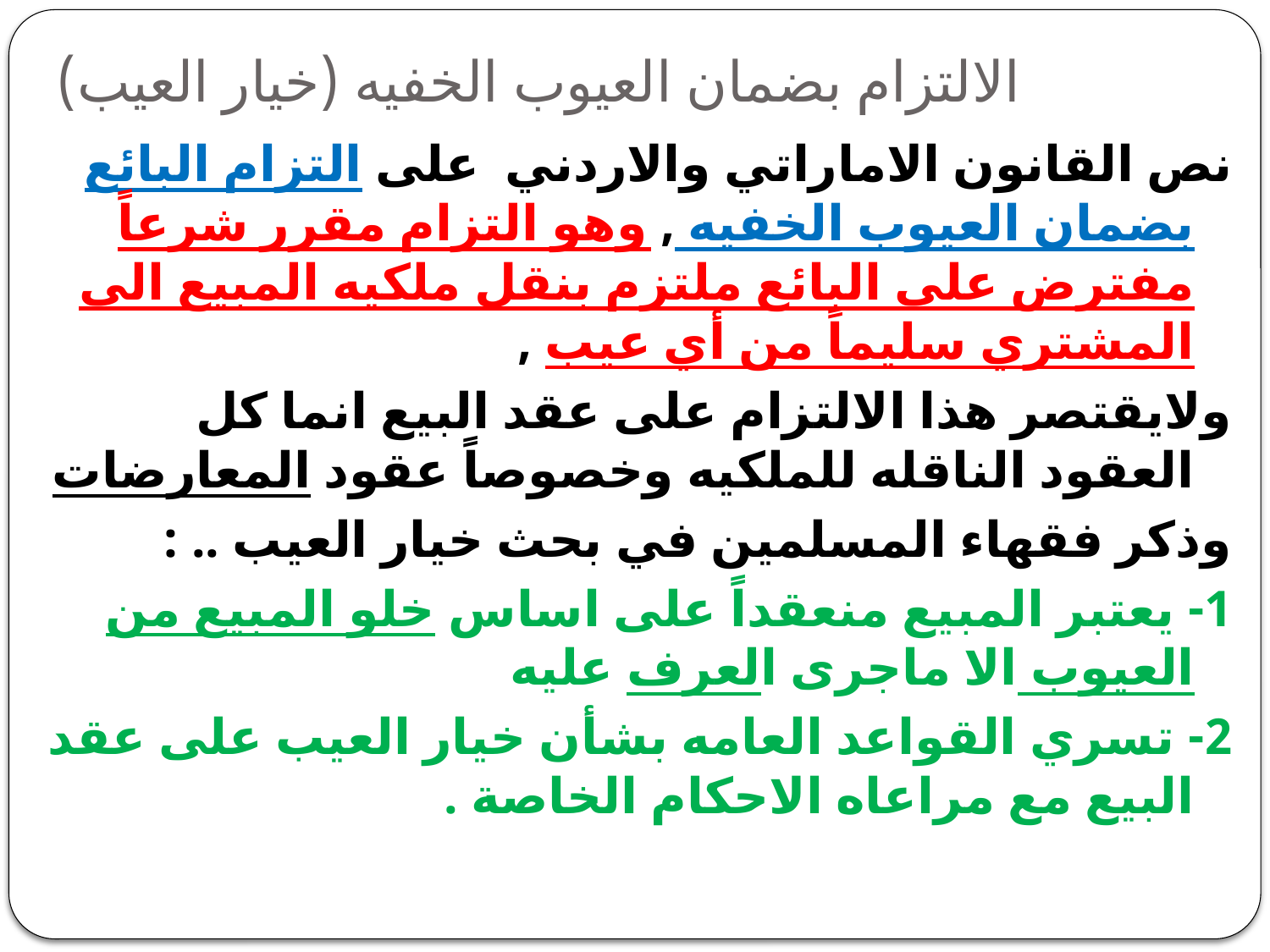

# الالتزام بضمان العيوب الخفيه (خيار العيب)
نص القانون الاماراتي والاردني  على التزام البائع بضمان العيوب الخفيه , وهو التزام مقرر شرعاً مفترض على البائع ملتزم بنقل ملكيه المبيع الى المشتري سليماً من أي عيب ,
ولايقتصر هذا الالتزام على عقد البيع انما كل العقود الناقله للملكيه وخصوصاً عقود المعارضات
وذكر فقهاء المسلمين في بحث خيار العيب .. :
1- يعتبر المبيع منعقداً على اساس خلو المبيع من العيوب الا ماجرى العرف عليه
2- تسري القواعد العامه بشأن خيار العيب على عقد البيع مع مراعاه الاحكام الخاصة .